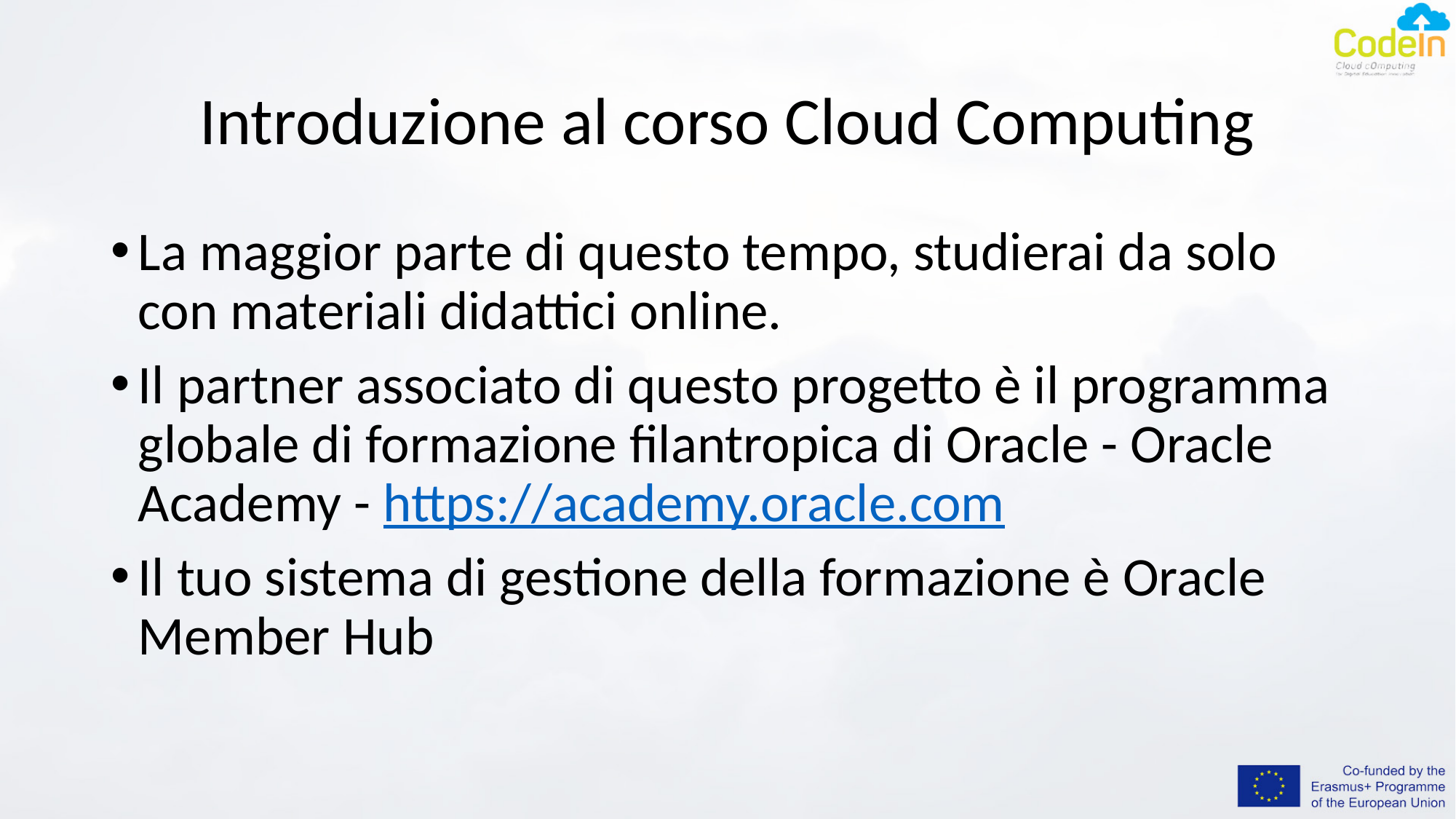

# Introduzione al corso Cloud Computing
La maggior parte di questo tempo, studierai da solo con materiali didattici online.
Il partner associato di questo progetto è il programma globale di formazione filantropica di Oracle - Oracle Academy - https://academy.oracle.com
Il tuo sistema di gestione della formazione è Oracle Member Hub